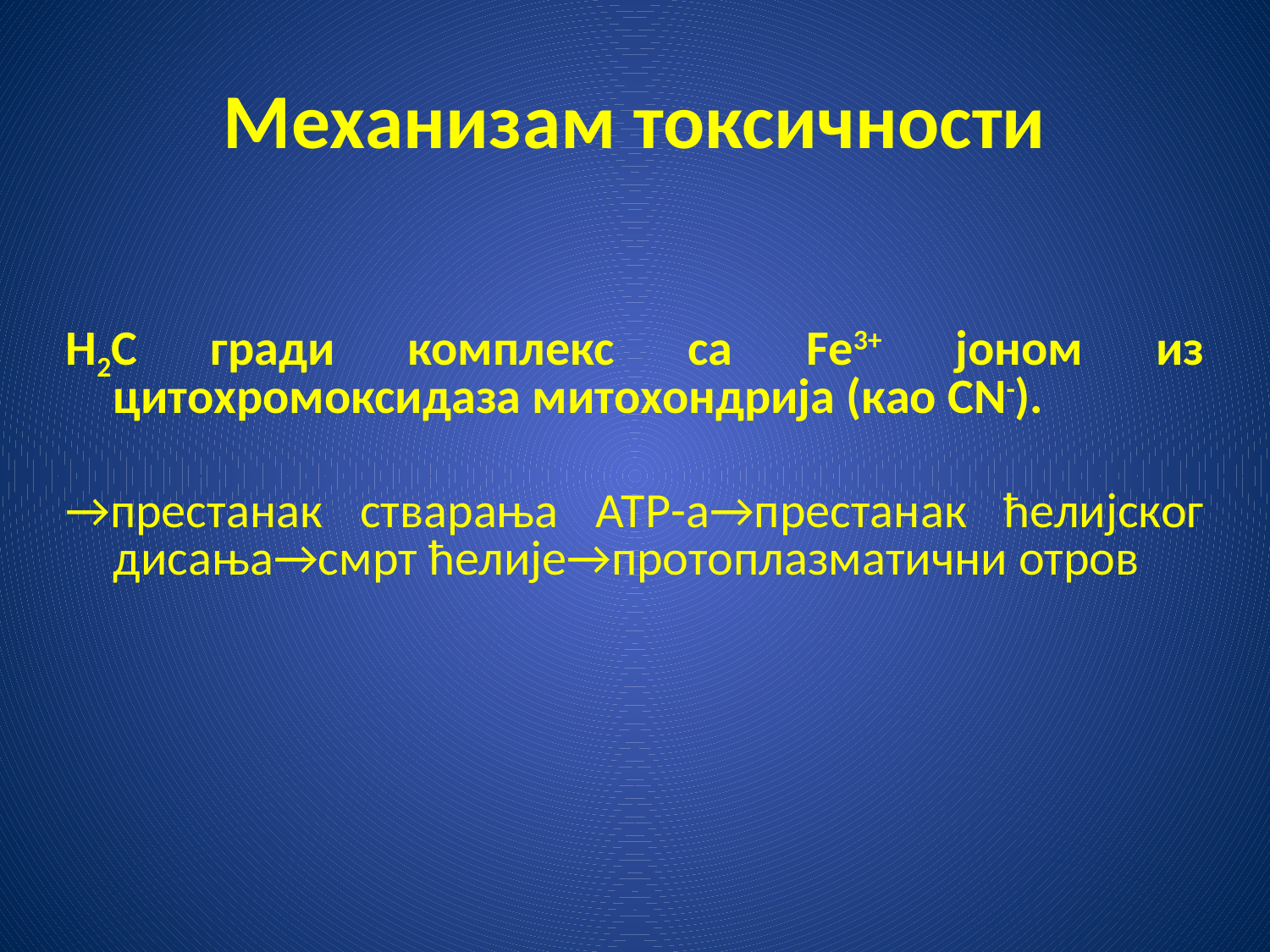

# Механизам токсичности

H2С гради комплекс са Fе3+ јоном из цитохромоксидаза митохондрија (као CN-).

→престанак стварања АТP-а→престанак ћелијског дисања→смрт ћелије→протоплазматични отров